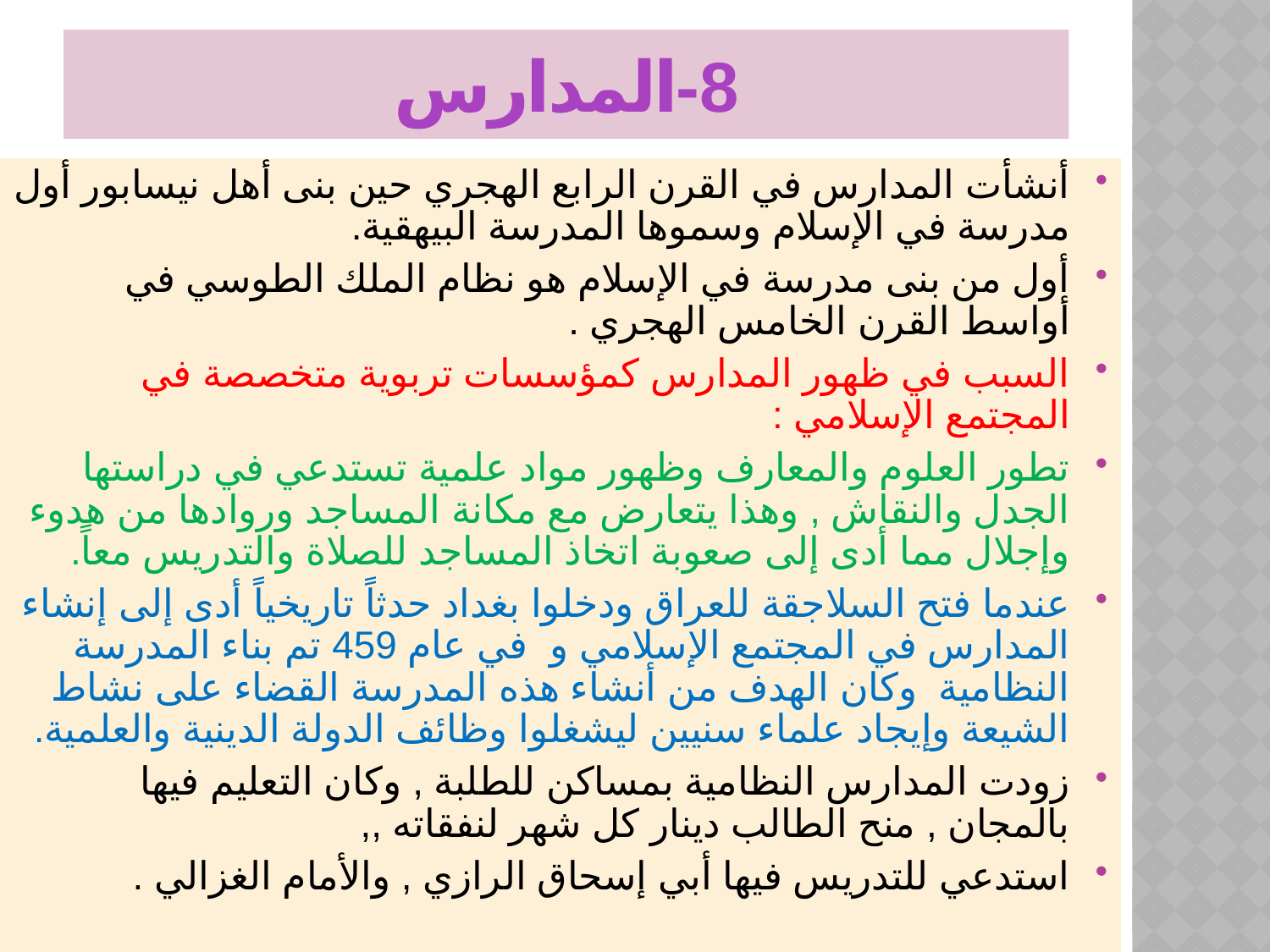

# 8-المدارس
أنشأت المدارس في القرن الرابع الهجري حين بنى أهل نيسابور أول مدرسة في الإسلام وسموها المدرسة البيهقية.
أول من بنى مدرسة في الإسلام هو نظام الملك الطوسي في أواسط القرن الخامس الهجري .
السبب في ظهور المدارس كمؤسسات تربوية متخصصة في المجتمع الإسلامي :
تطور العلوم والمعارف وظهور مواد علمية تستدعي في دراستها الجدل والنقاش , وهذا يتعارض مع مكانة المساجد وروادها من هدوء وإجلال مما أدى إلى صعوبة اتخاذ المساجد للصلاة والتدريس معاً.
عندما فتح السلاجقة للعراق ودخلوا بغداد حدثاً تاريخياً أدى إلى إنشاء المدارس في المجتمع الإسلامي و  في عام 459 تم بناء المدرسة النظامية  وكان الهدف من أنشاء هذه المدرسة القضاء على نشاط الشيعة وإيجاد علماء سنيين ليشغلوا وظائف الدولة الدينية والعلمية.
زودت المدارس النظامية بمساكن للطلبة , وكان التعليم فيها بالمجان , منح الطالب دينار كل شهر لنفقاته ,,
استدعي للتدريس فيها أبي إسحاق الرازي , والأمام الغزالي .